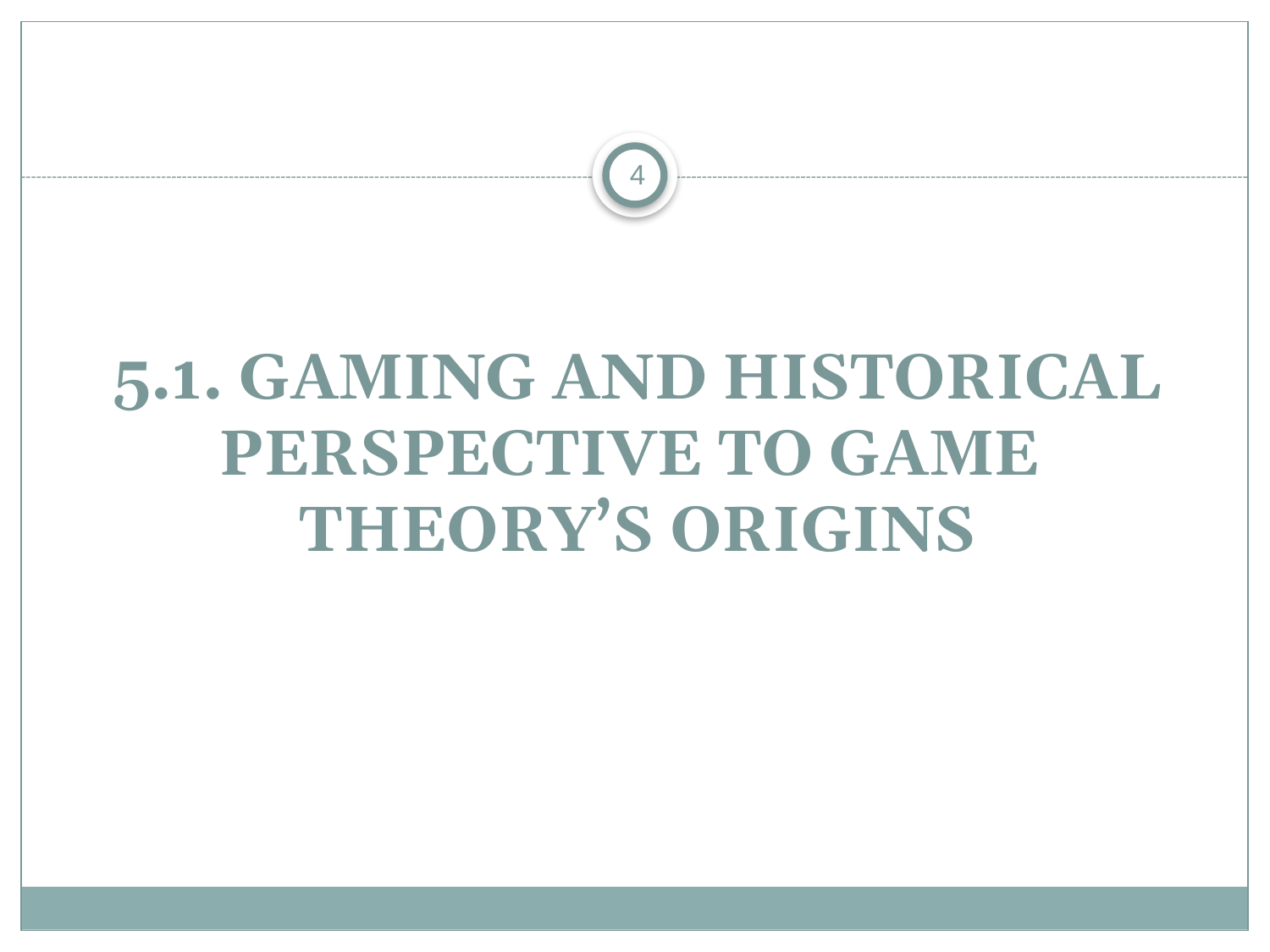

4
# 5.1. Gaming and Historical Perspective to Game Theory’s Origins